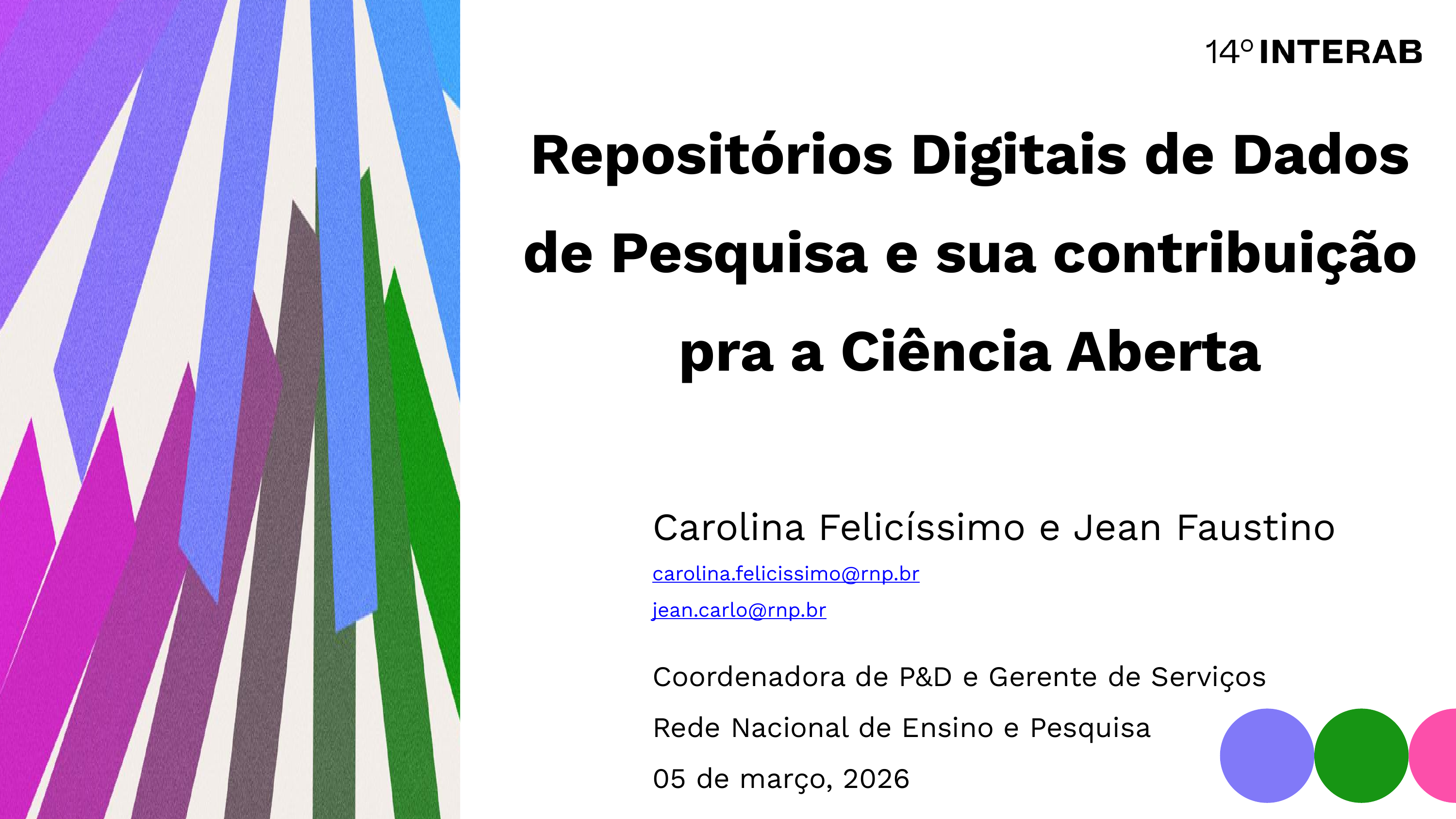

Repositórios Digitais de Dados de Pesquisa e sua contribuição pra a Ciência Aberta

Carolina Felicíssimo e Jean Faustino
carolina.felicissimo@rnp.br
jean.carlo@rnp.br

Coordenadora de P&D e Gerente de Serviços
Rede Nacional de Ensino e Pesquisa
05 de março, 2026